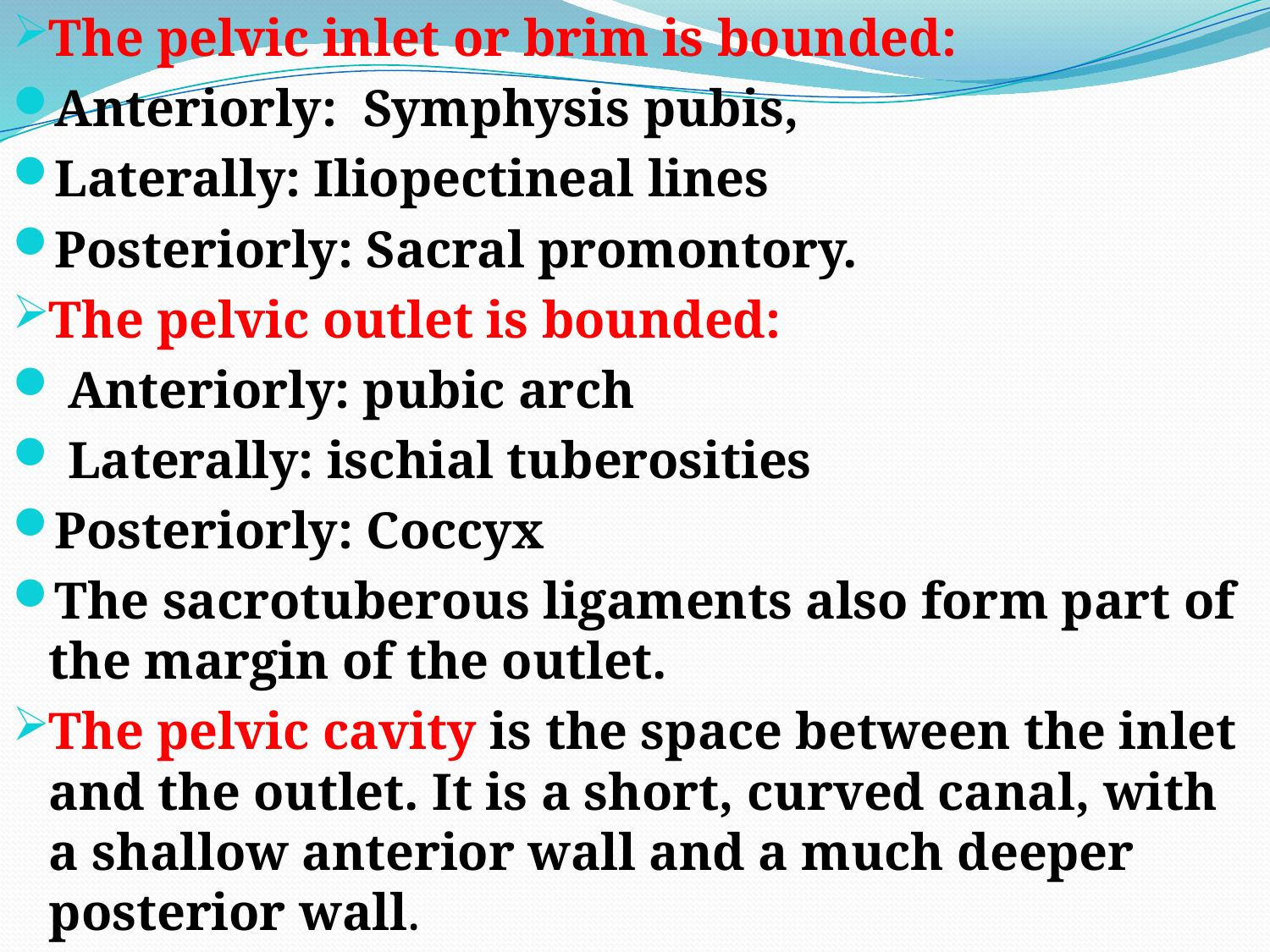

The pelvic inlet or brim is bounded:
Anteriorly:  Symphysis pubis,
Laterally: Iliopectineal lines
Posteriorly: Sacral promontory.
The pelvic outlet is bounded:
 Anteriorly: pubic arch
 Laterally: ischial tuberosities
Posteriorly: Coccyx
The sacrotuberous ligaments also form part of the margin of the outlet.
The pelvic cavity is the space between the inlet and the outlet. It is a short, curved canal, with a shallow anterior wall and a much deeper posterior wall.